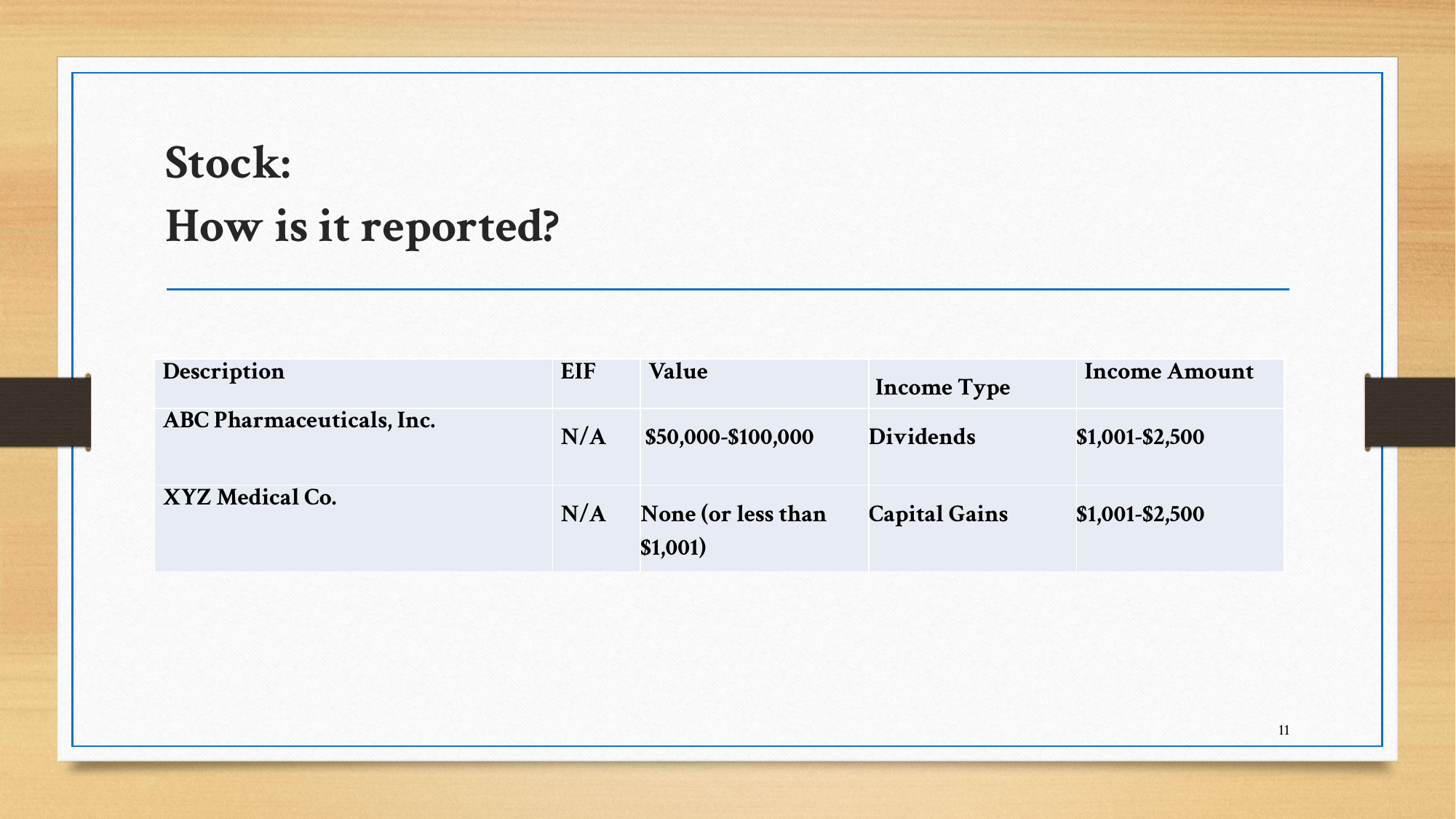

# Stock: How is it reported?
| Description | EIF | Value | Income Type | Income Amount |
| --- | --- | --- | --- | --- |
| ABC Pharmaceuticals, Inc. | N/A | $50,000-$100,000 | Dividends | $1,001-$2,500 |
| XYZ Medical Co. | N/A | None (or less than $1,001) | Capital Gains | $1,001-$2,500 |
11